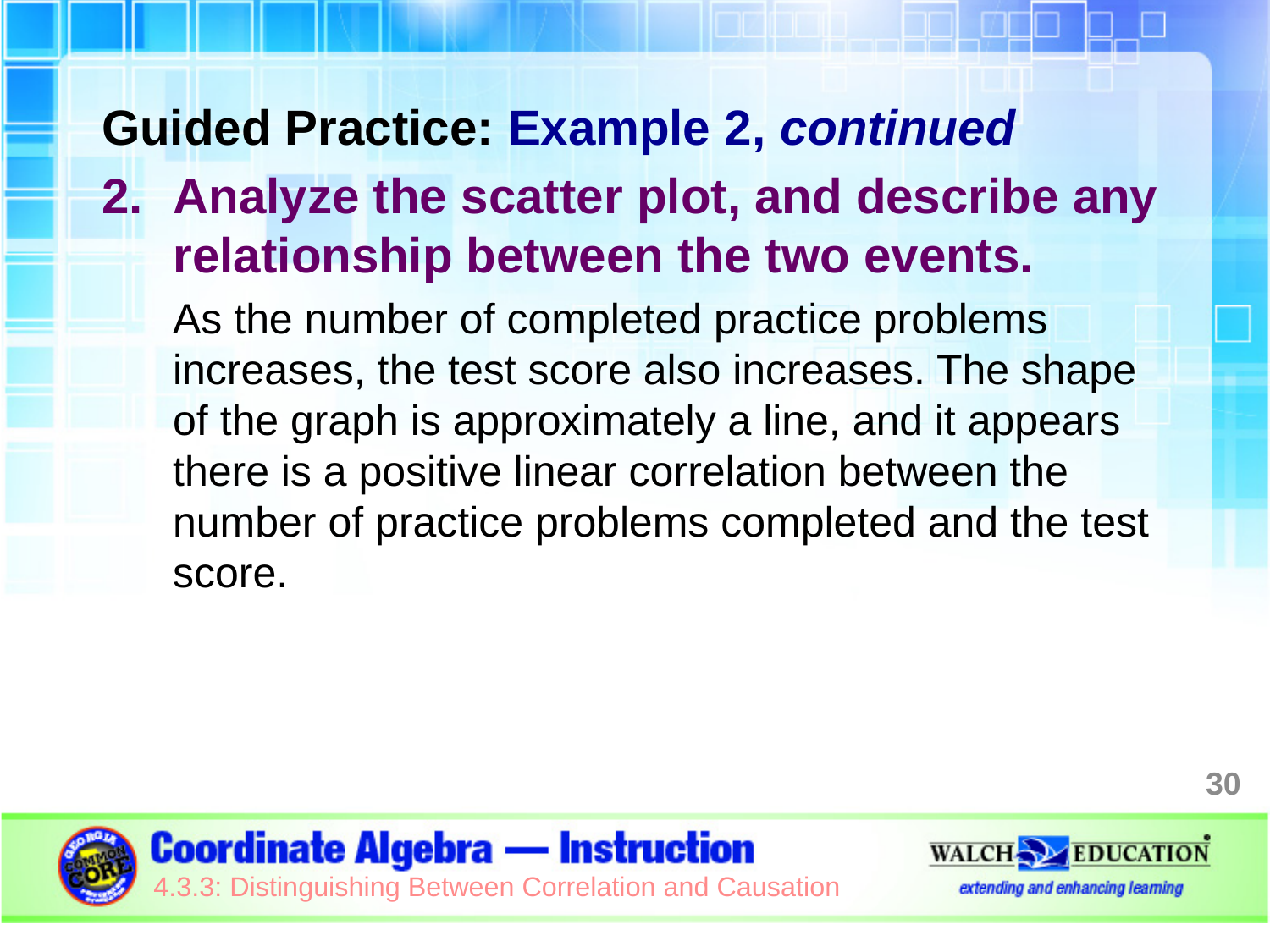

Guided Practice: Example 2, continued
Analyze the scatter plot, and describe any relationship between the two events.
As the number of completed practice problems increases, the test score also increases. The shape of the graph is approximately a line, and it appears there is a positive linear correlation between the number of practice problems completed and the test score.
30
4.3.3: Distinguishing Between Correlation and Causation